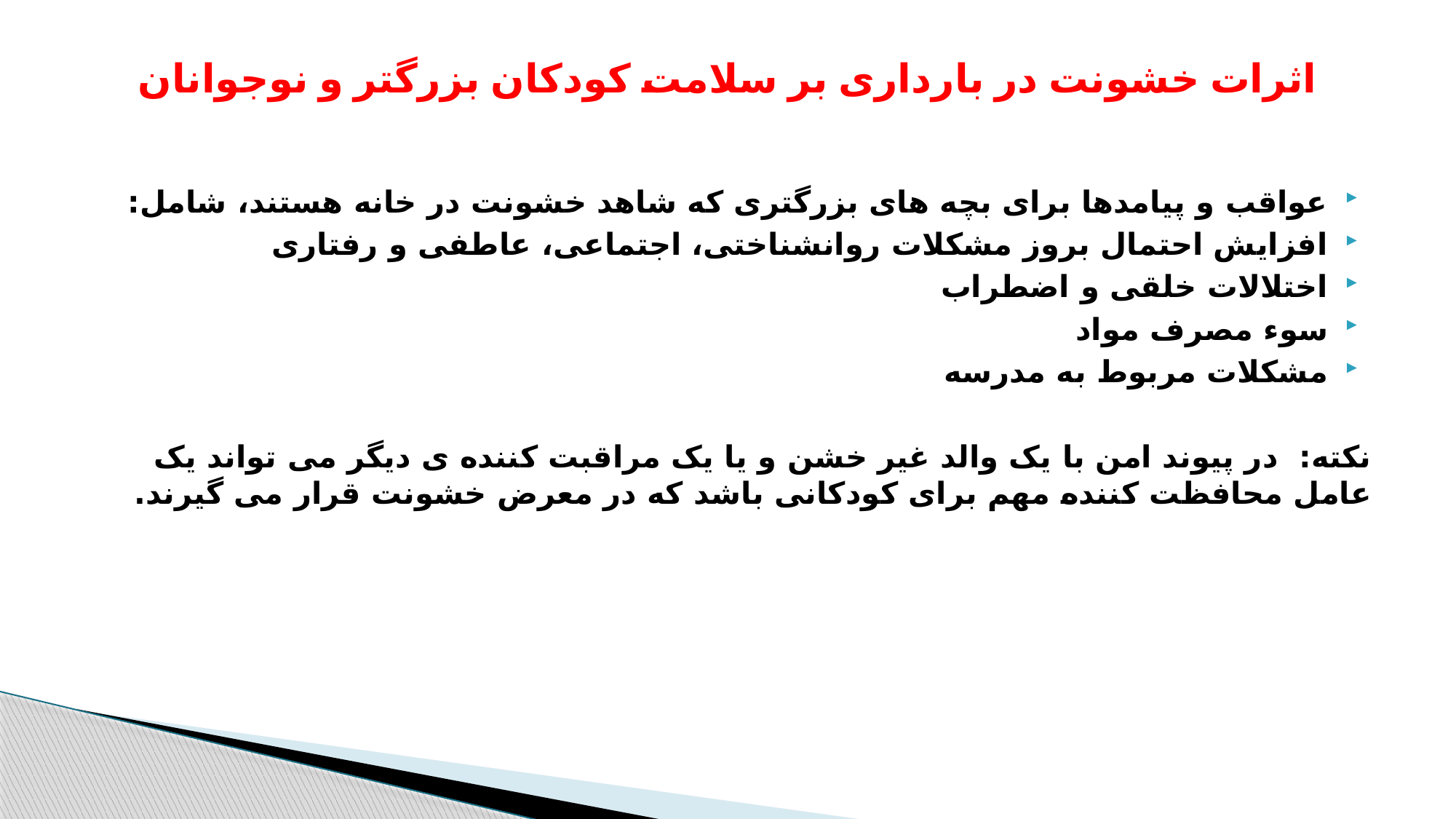

# اثرات خشونت در بارداری بر سلامت کودکان بزرگتر و نوجوانان
عواقب و پیامدها برای بچه های بزرگتری که شاهد خشونت در خانه هستند، شامل:
افزایش احتمال بروز مشکلات روانشناختی، اجتماعی، عاطفی و رفتاری
اختلالات خلقی و اضطراب
سوء مصرف مواد
مشکلات مربوط به مدرسه

نکته:  در پیوند امن با یک والد غیر خشن و یا یک مراقبت کننده ی دیگر می تواند یک عامل محافظت کننده مهم برای کودکانی باشد که در معرض خشونت قرار می گیرند.